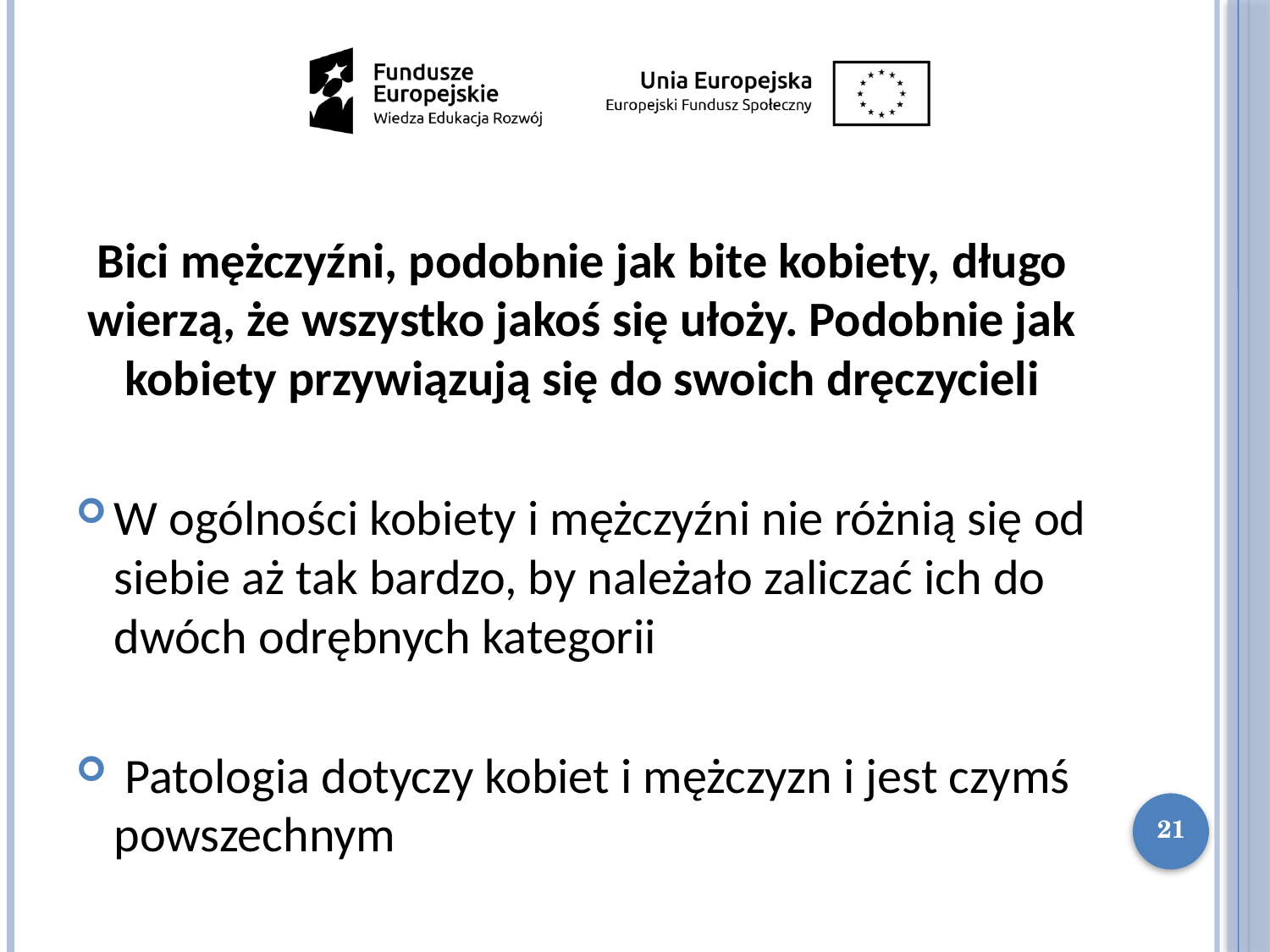

Bici mężczyźni, podobnie jak bite kobiety, długo wierzą, że wszystko jakoś się ułoży. Podobnie jak kobiety przywiązują się do swoich dręczycieli

W ogólności kobiety i mężczyźni nie różnią się od siebie aż tak bardzo, by należało zaliczać ich do dwóch odrębnych kategorii

 Patologia dotyczy kobiet i mężczyzn i jest czymś powszechnym
21